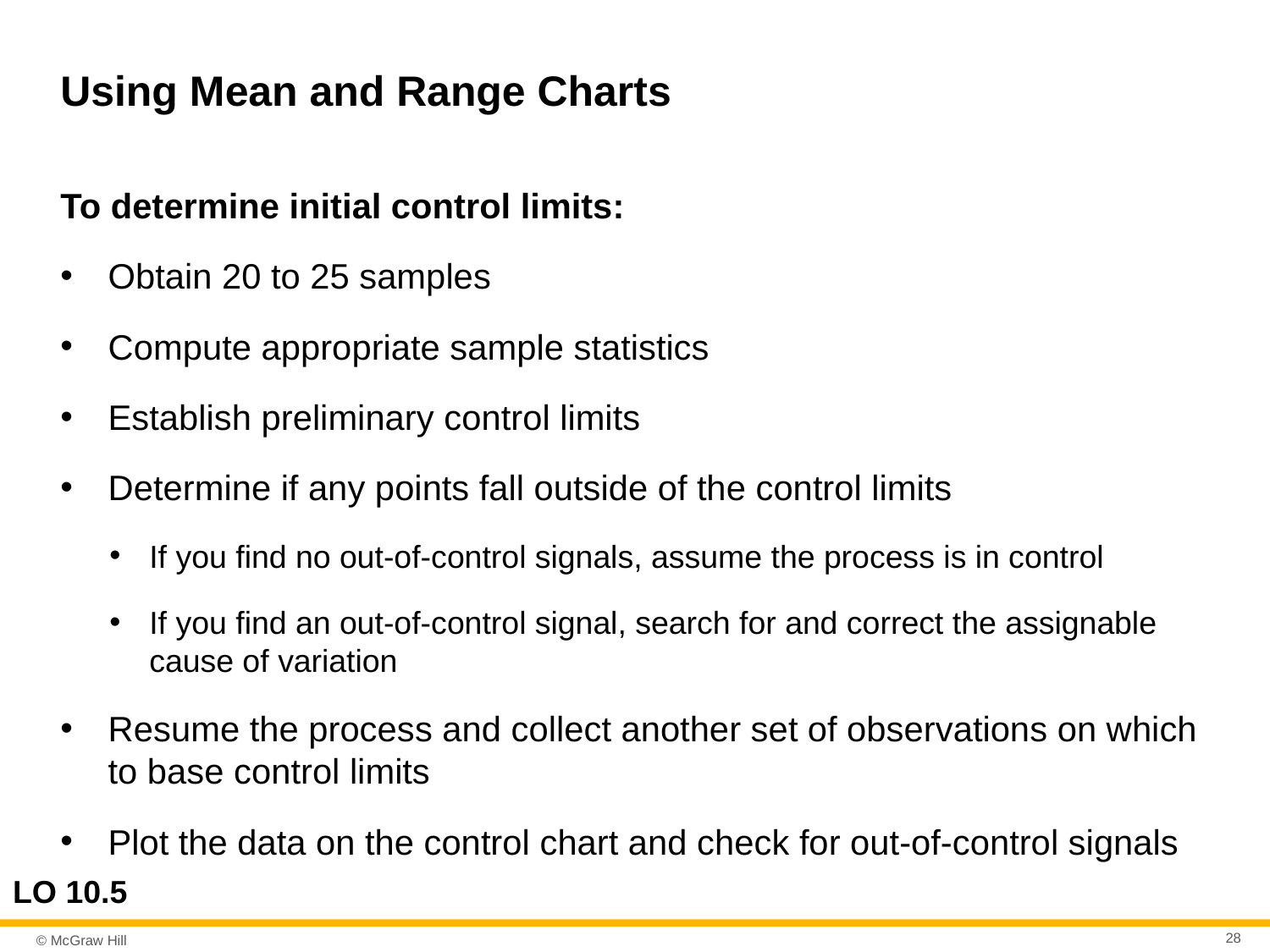

# Using Mean and Range Charts
To determine initial control limits:
Obtain 20 to 25 samples
Compute appropriate sample statistics
Establish preliminary control limits
Determine if any points fall outside of the control limits
If you find no out-of-control signals, assume the process is in control
If you find an out-of-control signal, search for and correct the assignable cause of variation
Resume the process and collect another set of observations on which to base control limits
Plot the data on the control chart and check for out-of-control signals
LO 10.5